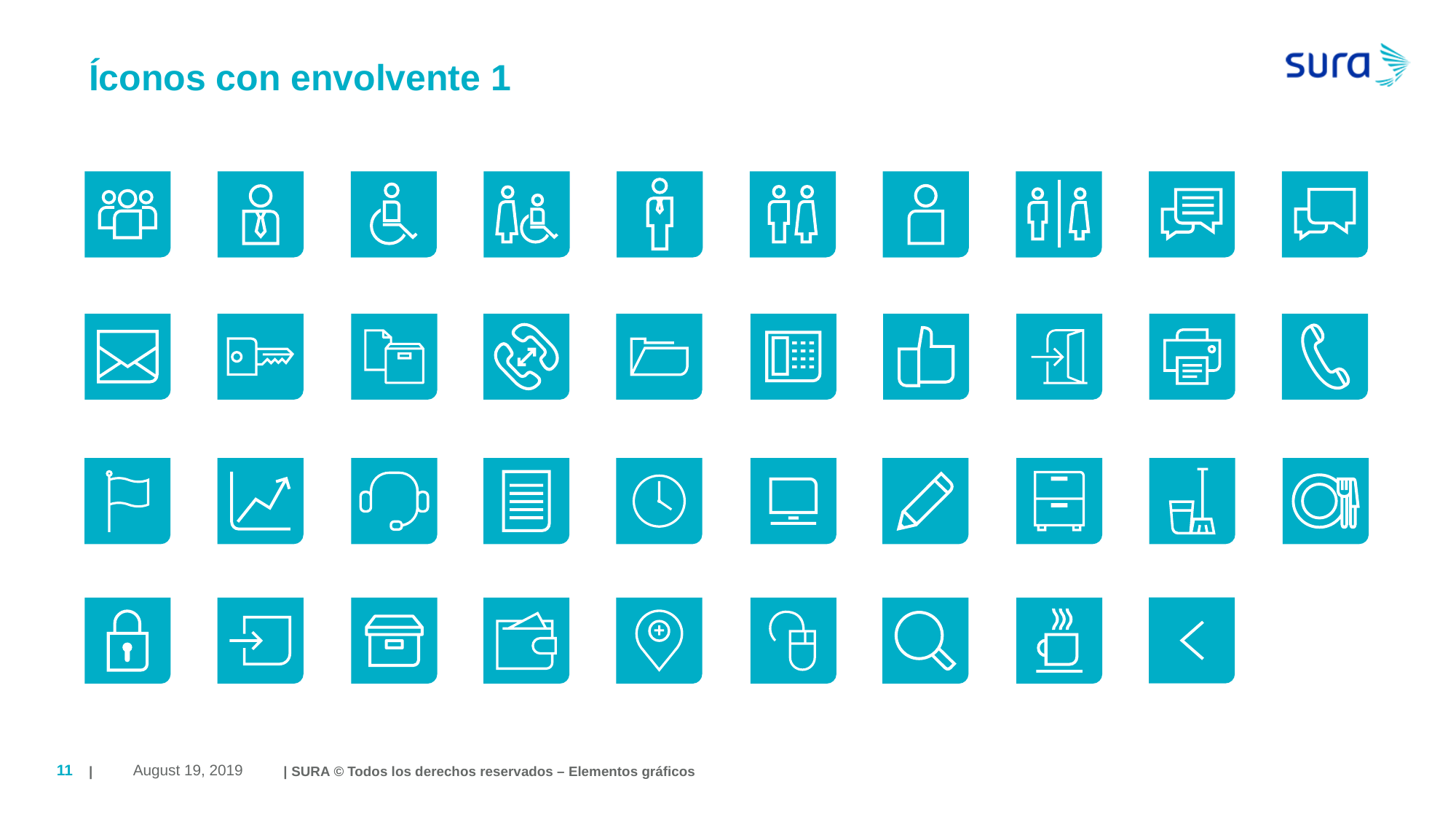

# Íconos con envolvente 1

|                                                  | SURA © Todos los derechos reservados – Elementos gráficos
11
August 19, 2019